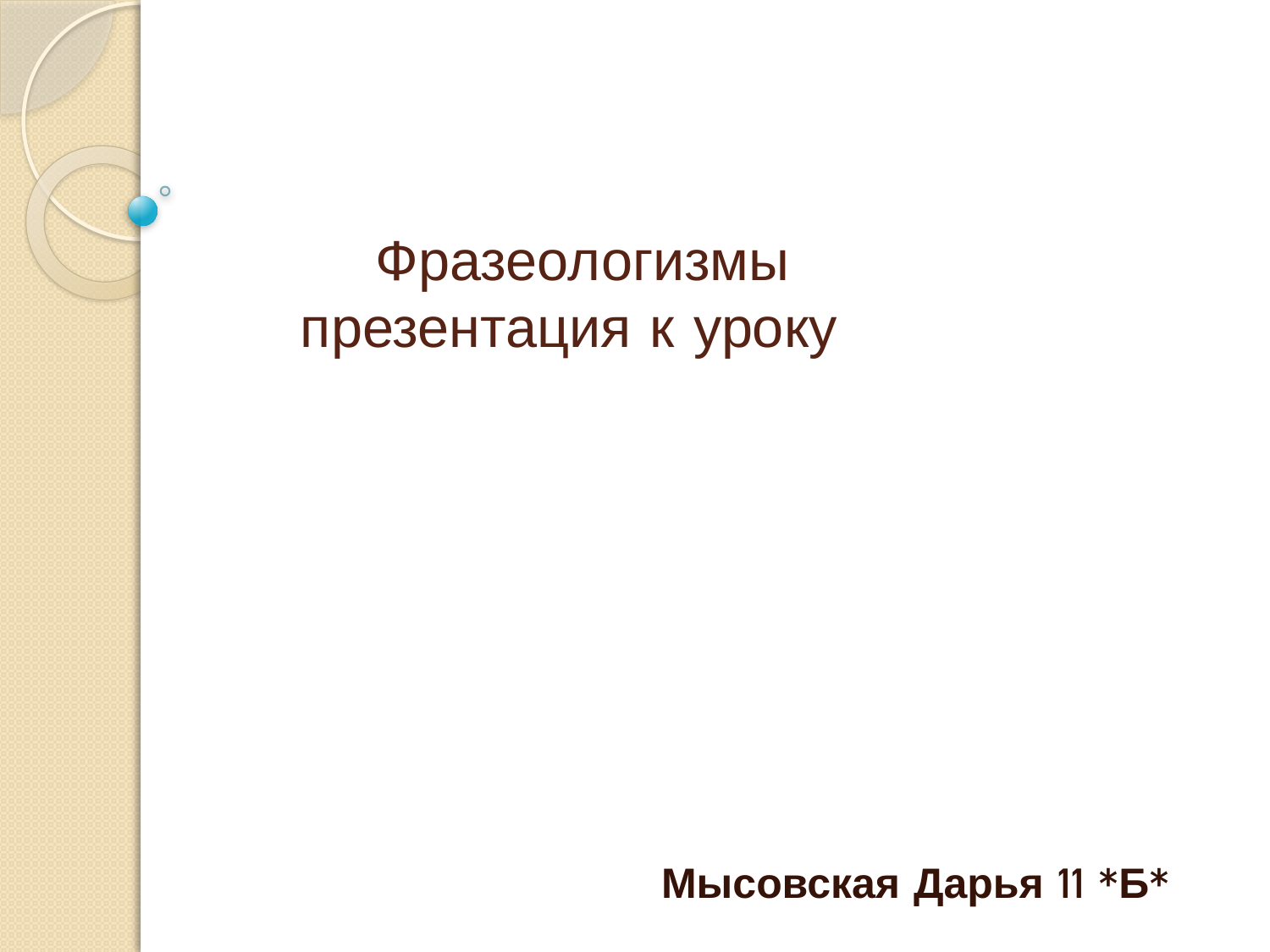

# Фразеологизмы презентация к уроку
Мысовская Дарья 11 *Б*